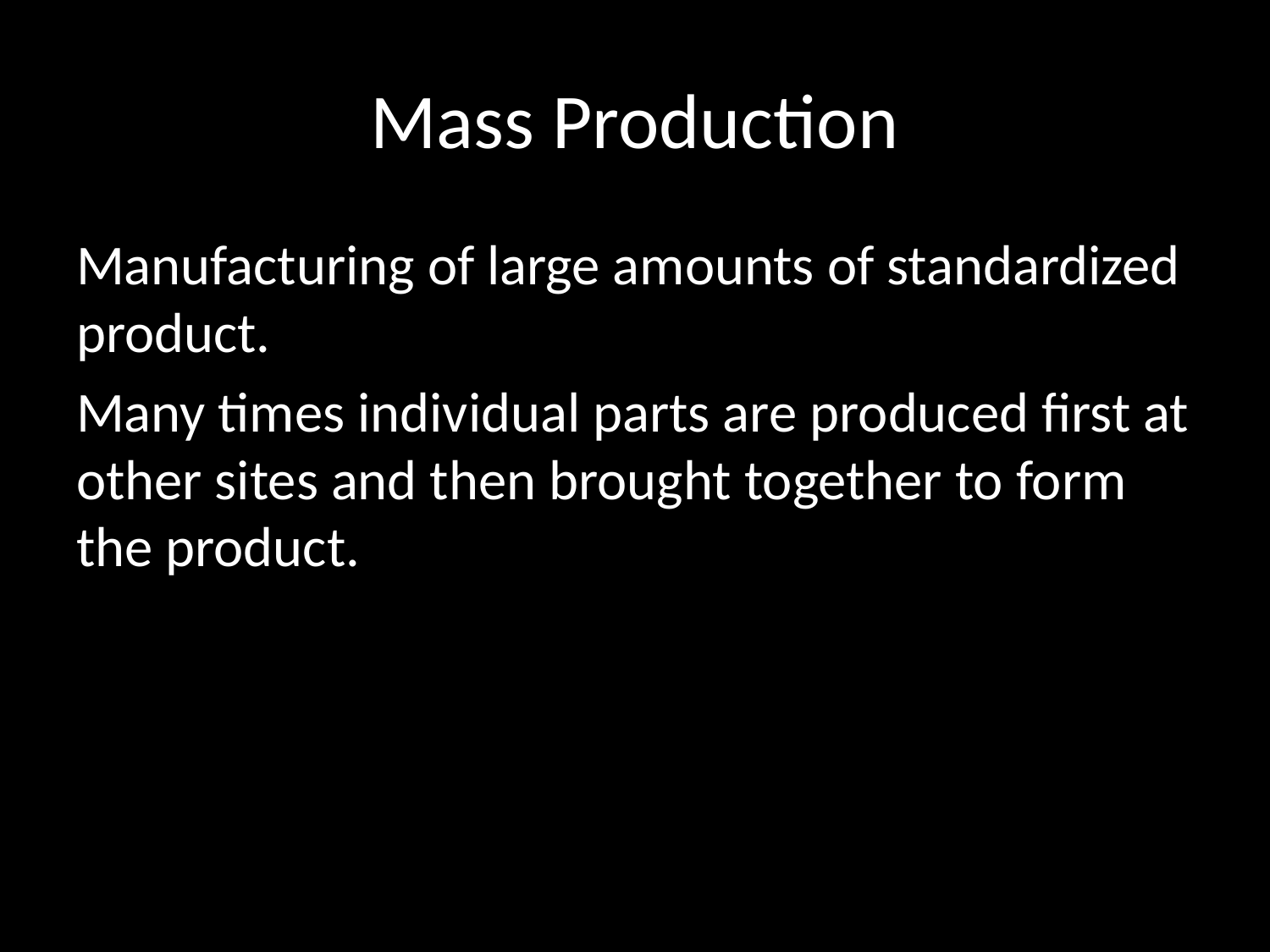

# Mass Production
Manufacturing of large amounts of standardized product.
Many times individual parts are produced first at other sites and then brought together to form the product.